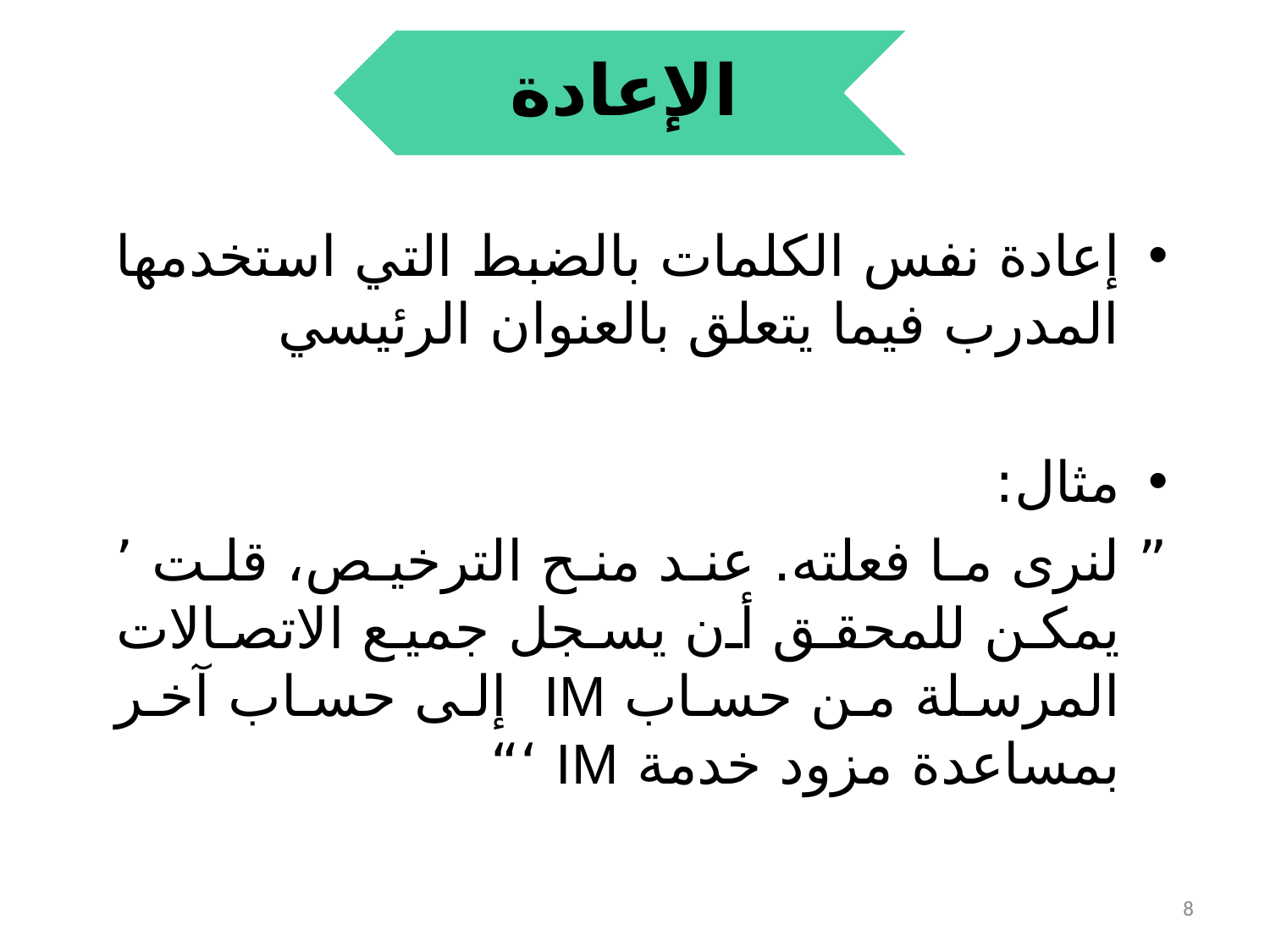

الإعادة
إعادة نفس الكلمات بالضبط التي استخدمها المدرب فيما يتعلق بالعنوان الرئيسي

مثال:
” لنرى ما فعلته. عند منح الترخيص، قلت ’ يمكن للمحقق أن يسجل جميع الاتصالات المرسلة من حساب IM  إلى حساب آخر بمساعدة مزود خدمة IM ‘“
8